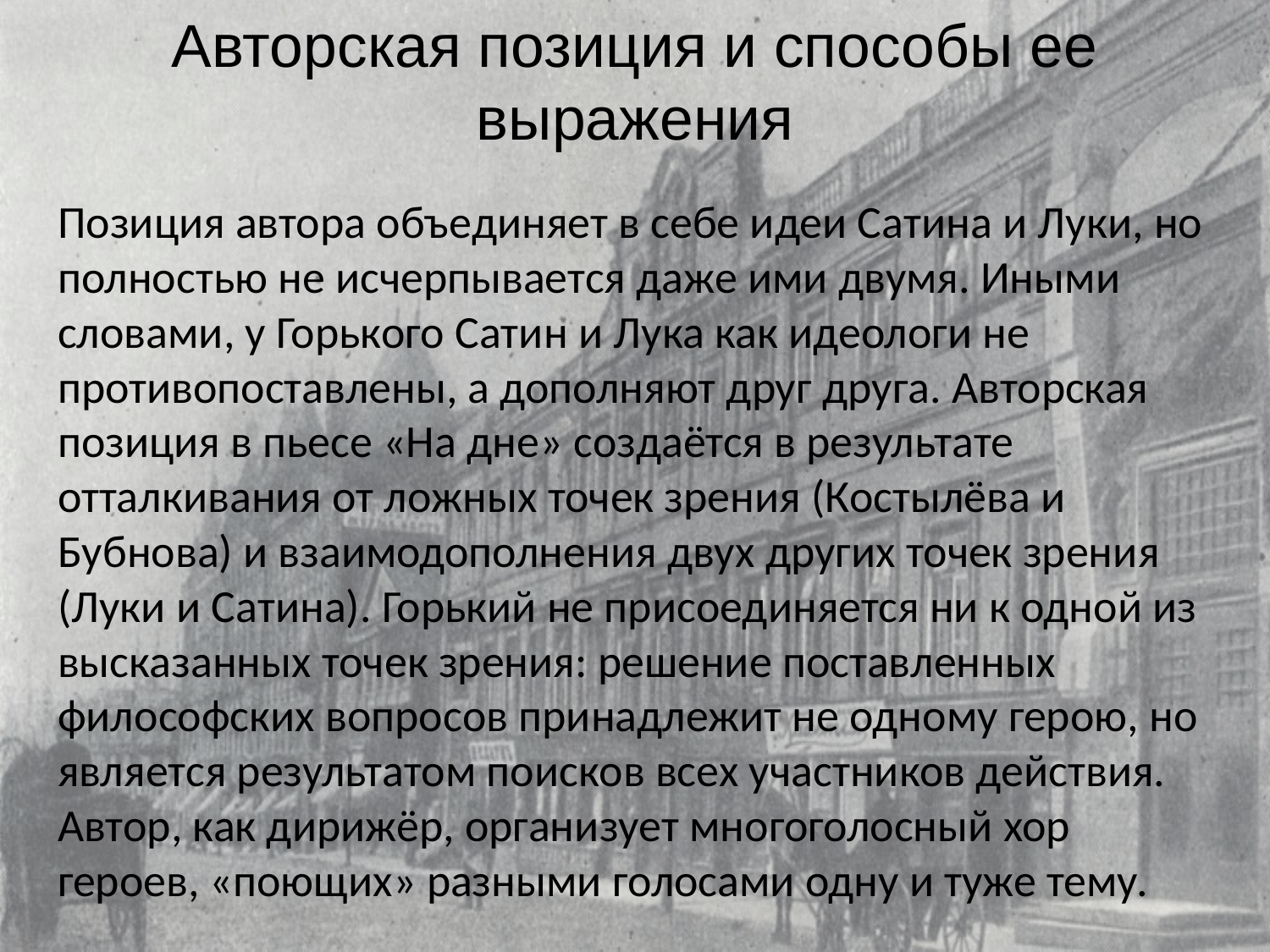

# Авторская позиция и способы ее выражения
Позиция автора объединяет в себе идеи Сатина и Луки, но полностью не исчерпывается даже ими двумя. Иными словами, у Горького Сатин и Лука как идеологи не противопоставлены, а дополняют друг друга. Авторская позиция в пьесе «На дне» создаётся в результате отталкивания от ложных точек зрения (Костылёва и Бубнова) и взаимодополнения двух других точек зрения (Луки и Сатина). Горький не присоединяется ни к одной из высказанных точек зрения: решение поставленных философских вопросов принадлежит не одному герою, но является результатом поисков всех участников действия. Автор, как дирижёр, организует многоголосный хор героев, «поющих» разными голосами одну и туже тему.